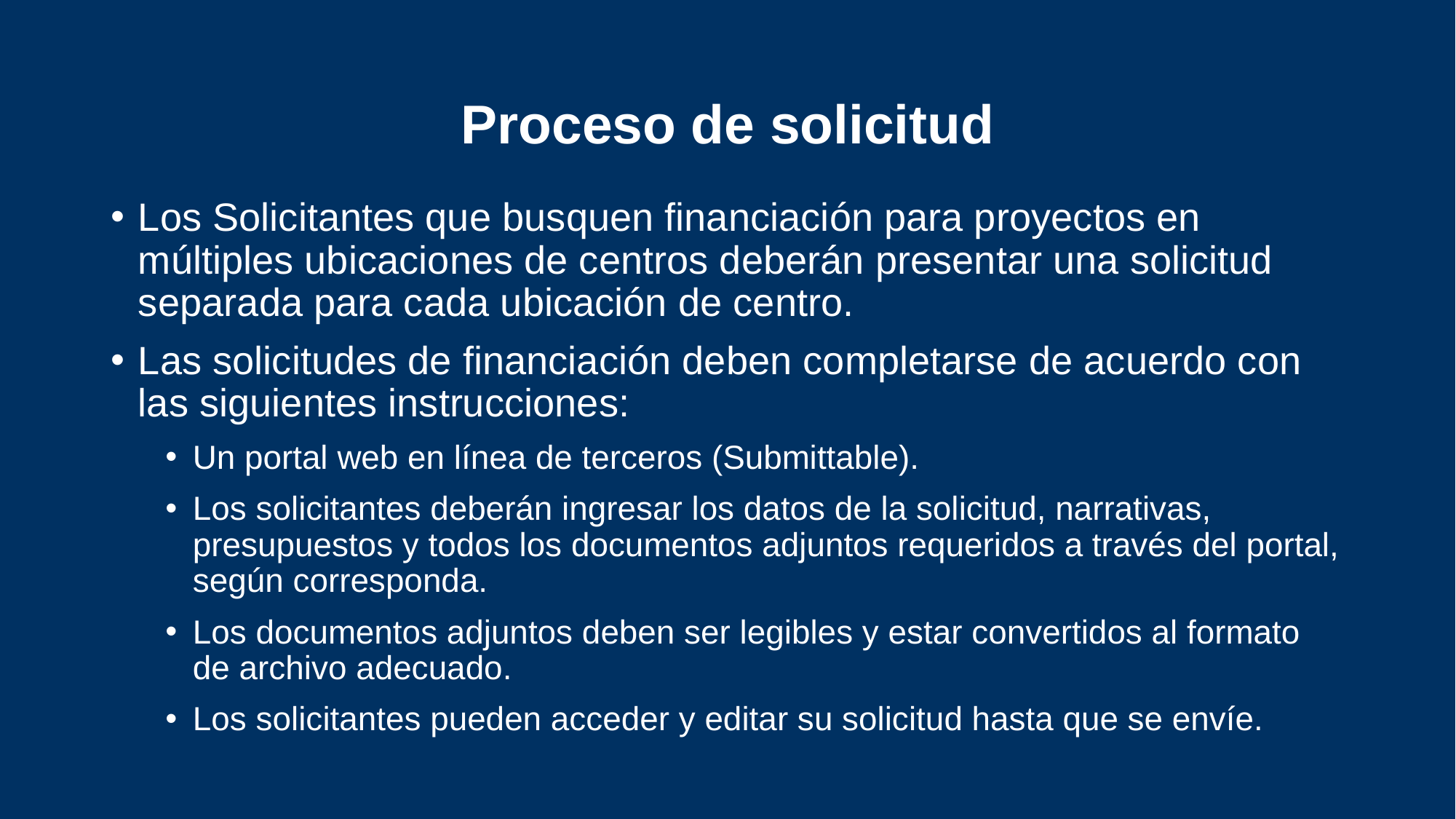

# Proceso de solicitud
Los Solicitantes que busquen financiación para proyectos en múltiples ubicaciones de centros deberán presentar una solicitud separada para cada ubicación de centro.
Las solicitudes de financiación deben completarse de acuerdo con las siguientes instrucciones:
Un portal web en línea de terceros (Submittable).
Los solicitantes deberán ingresar los datos de la solicitud, narrativas, presupuestos y todos los documentos adjuntos requeridos a través del portal, según corresponda.
Los documentos adjuntos deben ser legibles y estar convertidos al formato de archivo adecuado.
Los solicitantes pueden acceder y editar su solicitud hasta que se envíe.